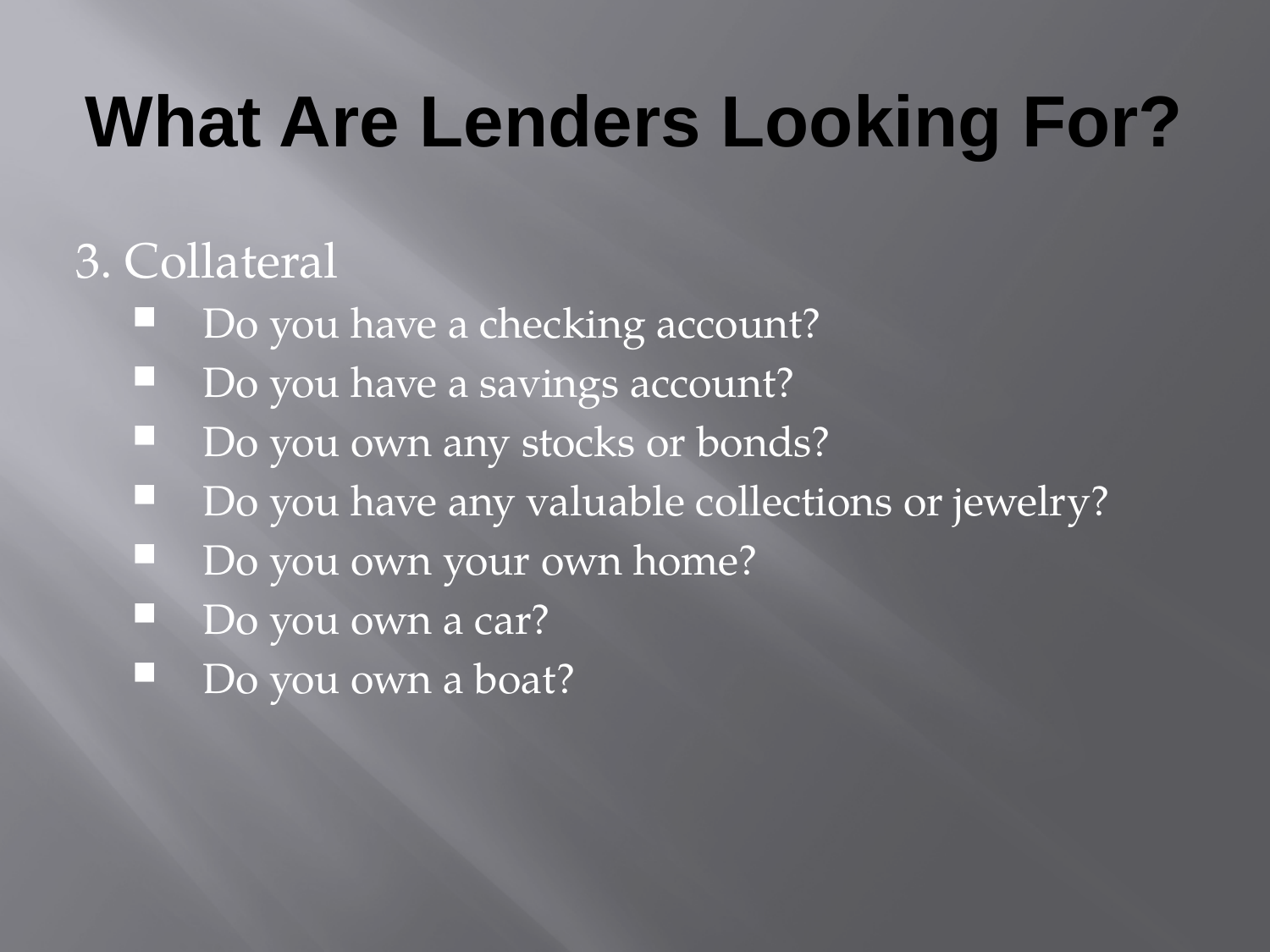

# What Are Lenders Looking For?
3. Collateral
Do you have a checking account?
Do you have a savings account?
Do you own any stocks or bonds?
Do you have any valuable collections or jewelry?
Do you own your own home?
Do you own a car?
Do you own a boat?